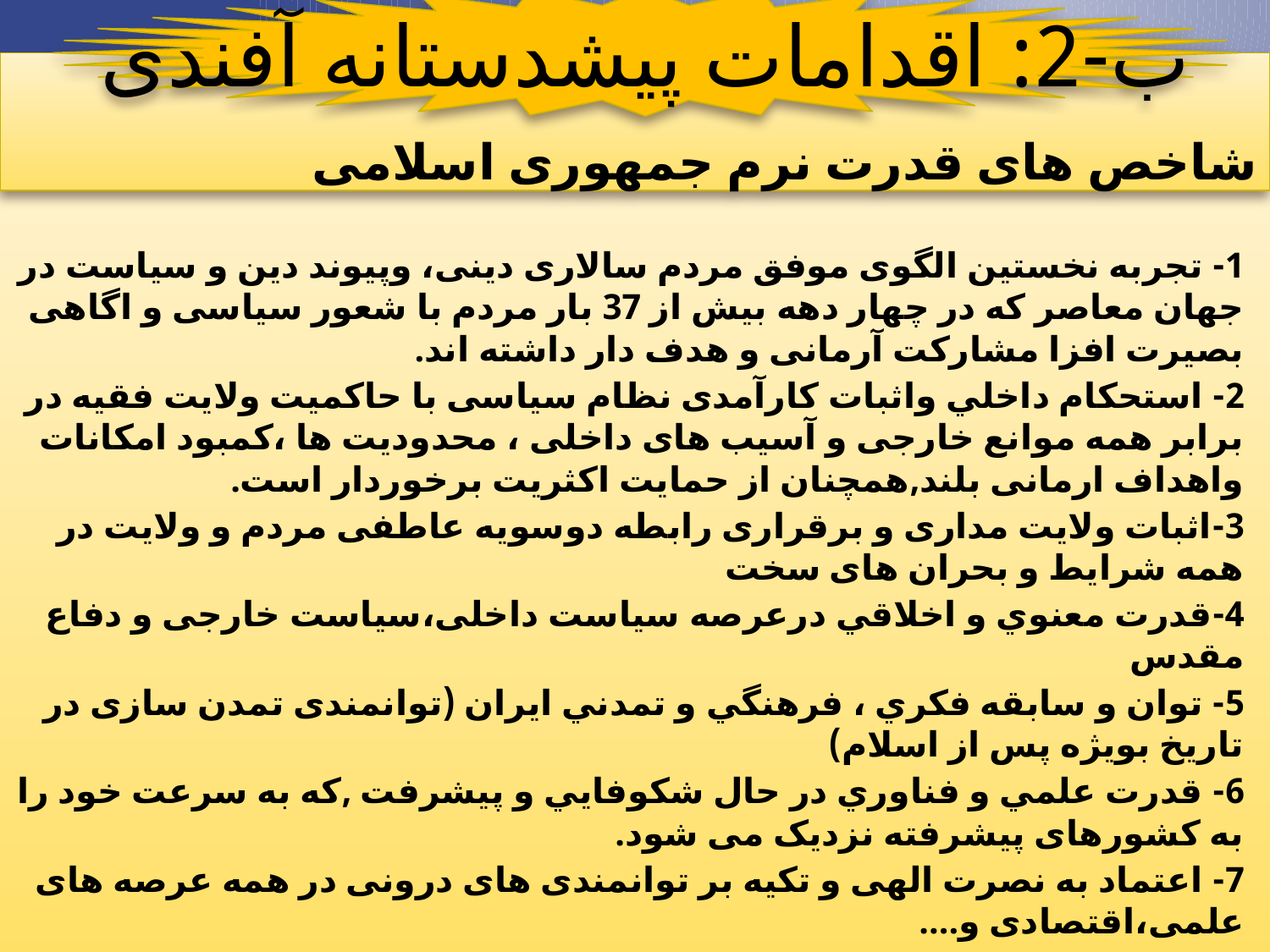

ب-2: اقدامات پیشدستانه آفندی
# شاخص های قدرت نرم جمهوری اسلامی

1- تجربه نخستین الگوی موفق مردم سالاری دینی، وپیوند دین و سیاست در جهان معاصر که در چهار دهه بیش از 37 بار مردم با شعور سیاسی و اگاهی بصیرت افزا مشارکت آرمانی و هدف دار داشته اند.
2- استحكام داخلي واثبات کارآمدی نظام سیاسی با حاکمیت ولایت فقیه در برابر همه موانع خارجی و آسیب های داخلی ، محدودیت ها ،کمبود امکانات واهداف ارمانی بلند,همچنان از حمایت اکثریت برخوردار است.
3-اثبات ولایت مداری و برقراری رابطه دوسویه عاطفی مردم و ولایت در همه شرایط و بحران های سخت
4-قدرت معنوي و اخلاقي درعرصه سیاست داخلی،سیاست خارجی و دفاع مقدس
5- توان و سابقه فكري ، فرهنگي و تمدني ایران (توانمندی تمدن سازی در تاریخ بویژه پس از اسلام)
6- قدرت علمي و فناوري در حال شكوفايي و پیشرفت ,که به سرعت خود را به کشورهای پیشرفته نزدیک می شود.
7- اعتماد به نصرت الهی و تکیه بر توانمندی های درونی در همه عرصه های علمی،اقتصادی و....